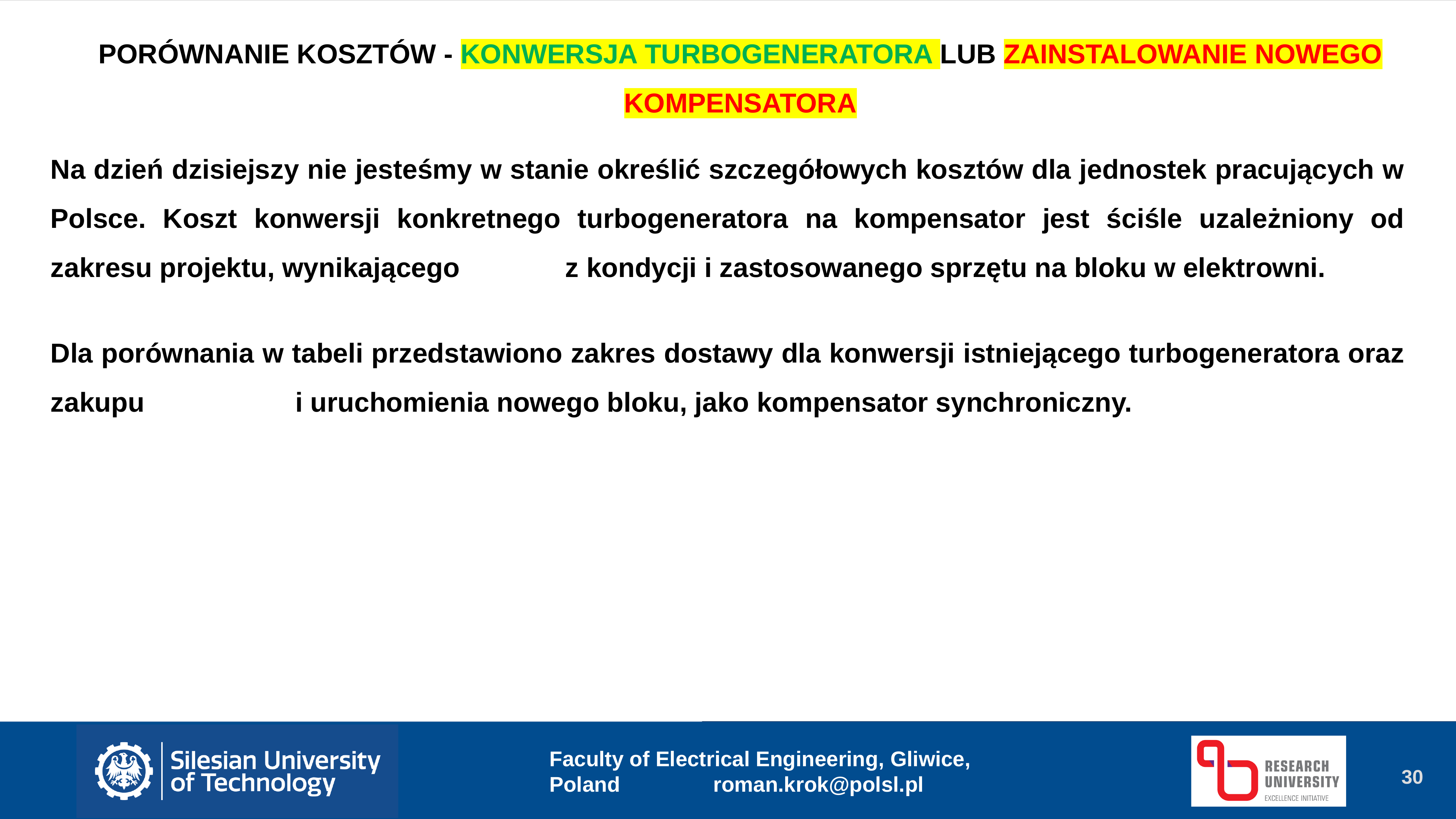

Porównanie Kosztów - konwersja turbogeneratora LUB zainstalowanie nowego Kompensatora
Na dzień dzisiejszy nie jesteśmy w stanie określić szczegółowych kosztów dla jednostek pracujących w Polsce. Koszt konwersji konkretnego turbogeneratora na kompensator jest ściśle uzależniony od zakresu projektu, wynikającego              z kondycji i zastosowanego sprzętu na bloku w elektrowni.
Dla porównania w tabeli przedstawiono zakres dostawy dla konwersji istniejącego turbogeneratora oraz zakupu                    i uruchomienia nowego bloku, jako kompensator synchroniczny.